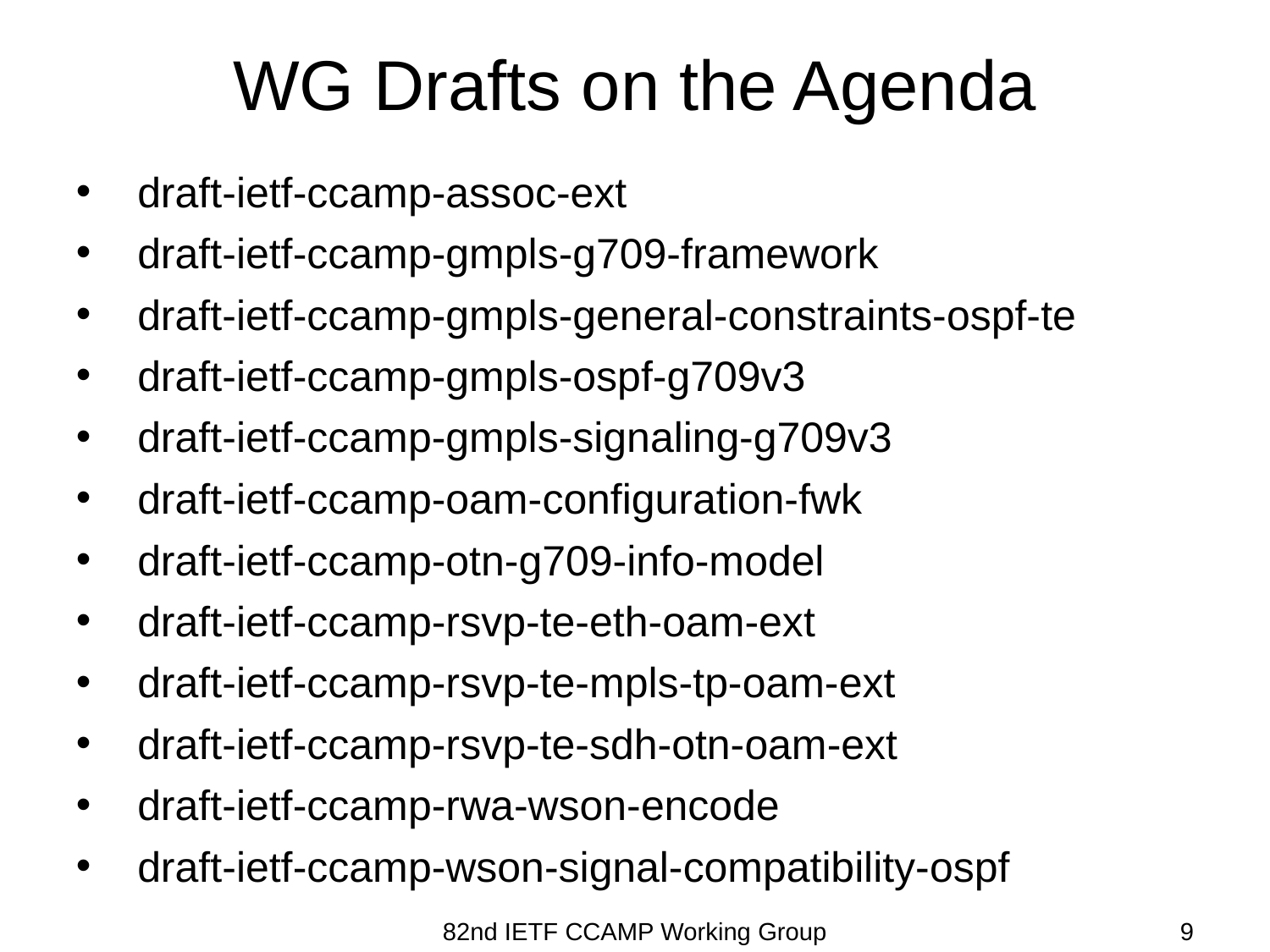

# WG Drafts on the Agenda
draft-ietf-ccamp-assoc-ext
draft-ietf-ccamp-gmpls-g709-framework
draft-ietf-ccamp-gmpls-general-constraints-ospf-te
draft-ietf-ccamp-gmpls-ospf-g709v3
draft-ietf-ccamp-gmpls-signaling-g709v3
draft-ietf-ccamp-oam-configuration-fwk
draft-ietf-ccamp-otn-g709-info-model
draft-ietf-ccamp-rsvp-te-eth-oam-ext
draft-ietf-ccamp-rsvp-te-mpls-tp-oam-ext
draft-ietf-ccamp-rsvp-te-sdh-otn-oam-ext
draft-ietf-ccamp-rwa-wson-encode
draft-ietf-ccamp-wson-signal-compatibility-ospf
82nd IETF CCAMP Working Group
9